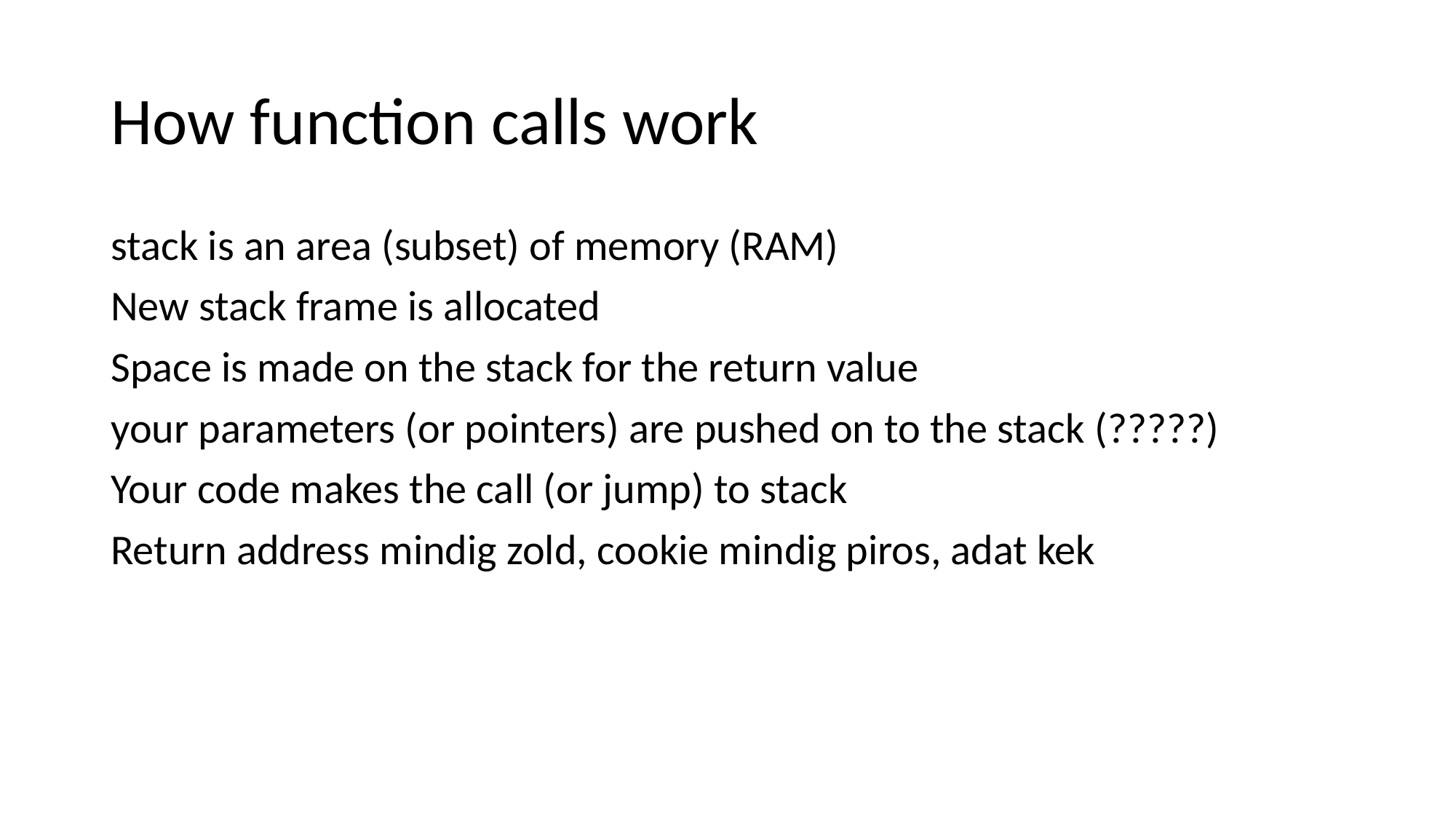

# How function calls work
stack is an area (subset) of memory (RAM)
New stack frame is allocated
Space is made on the stack for the return value
your parameters (or pointers) are pushed on to the stack (?????)
Your code makes the call (or jump) to stack
Return address mindig zold, cookie mindig piros, adat kek